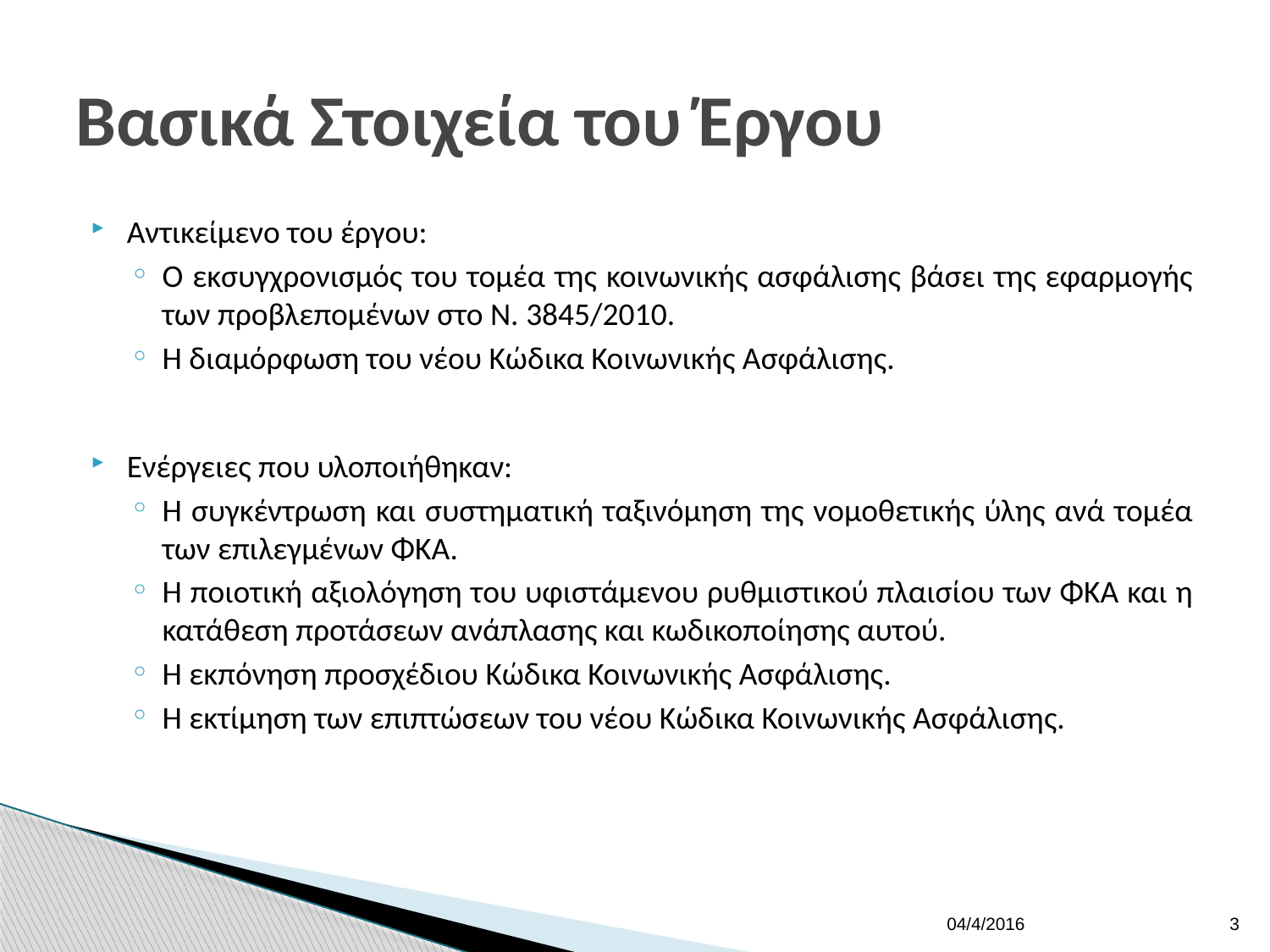

# Βασικά Στοιχεία του Έργου
Αντικείμενο του έργου:
Ο εκσυγχρονισμός του τομέα της κοινωνικής ασφάλισης βάσει της εφαρμογής των προβλεπομένων στο Ν. 3845/2010.
Η διαμόρφωση του νέου Κώδικα Κοινωνικής Ασφάλισης.

Ενέργειες που υλοποιήθηκαν:
Η συγκέντρωση και συστηματική ταξινόμηση της νομοθετικής ύλης ανά τομέα των επιλεγμένων ΦΚΑ.
Η ποιοτική αξιολόγηση του υφιστάμενου ρυθμιστικού πλαισίου των ΦΚΑ και η κατάθεση προτάσεων ανάπλασης και κωδικοποίησης αυτού.
Η εκπόνηση προσχέδιου Κώδικα Κοινωνικής Ασφάλισης.
Η εκτίμηση των επιπτώσεων του νέου Κώδικα Κοινωνικής Ασφάλισης.

04/4/2016
3